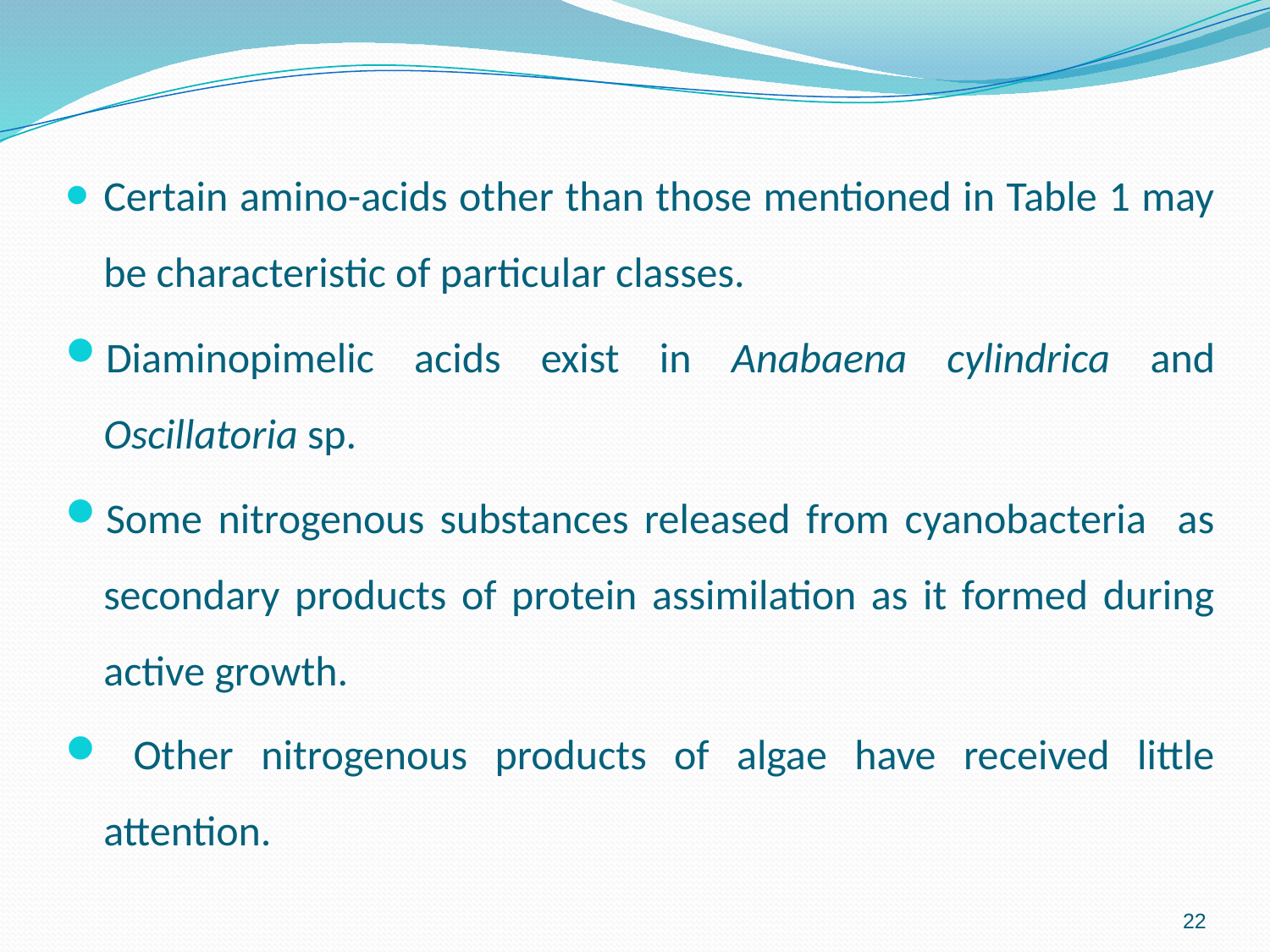

Certain amino-acids other than those mentioned in Table 1 may be characteristic of particular classes.
Diaminopimelic acids exist in Anabaena cylindrica and Oscillatoria sp.
Some nitrogenous substances released from cyanobacteria  as secondary products of protein assimilation as it formed during active growth.
 Other nitrogenous products of algae have received little attention.

22